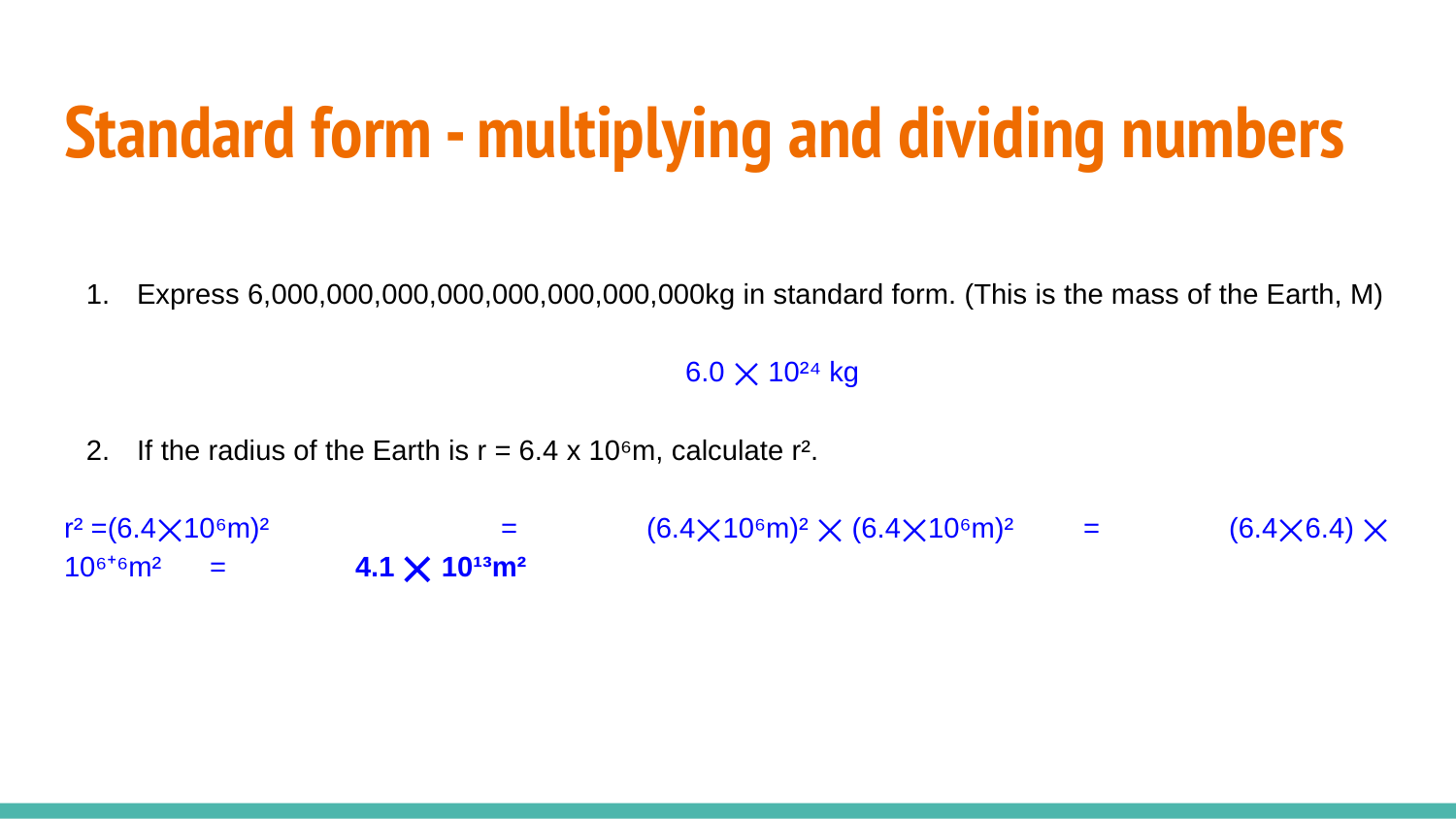

# Standard form - multiplying and dividing numbers

Express 6,000,000,000,000,000,000,000,000kg in standard form. (This is the mass of the Earth, M)

6.0 ⨉ 10²⁴ kg

If the radius of the Earth is r = 6.4 x 10⁶m, calculate r².

r² =(6.4⨉10⁶m)² 		= 	(6.4⨉10⁶m)² ⨉ (6.4⨉10⁶m)² 	=	(6.4⨉6.4) ⨉ 10⁶⁺⁶m² 	=	4.1 ⨉ 10¹³m²